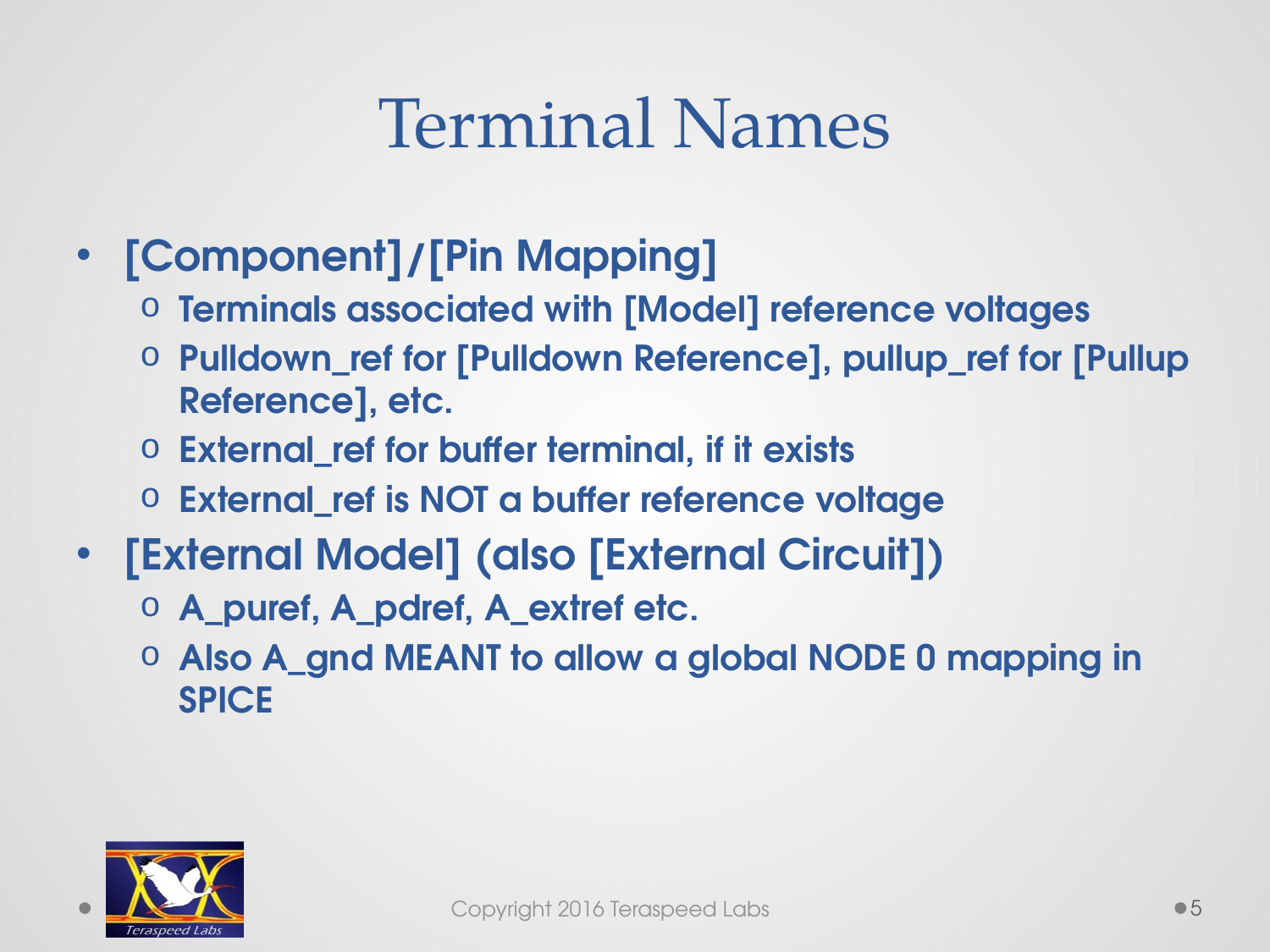

# Terminal Names
[Component]/[Pin Mapping]
Terminals associated with [Model] reference voltages
Pulldown_ref for [Pulldown Reference], pullup_ref for [Pullup Reference], etc.
External_ref for buffer terminal, if it exists
External_ref is NOT a buffer reference voltage
[External Model] (also [External Circuit])
A_puref, A_pdref, A_extref etc.
Also A_gnd MEANT to allow a global NODE 0 mapping in SPICE

5
Copyright 2016 Teraspeed Labs